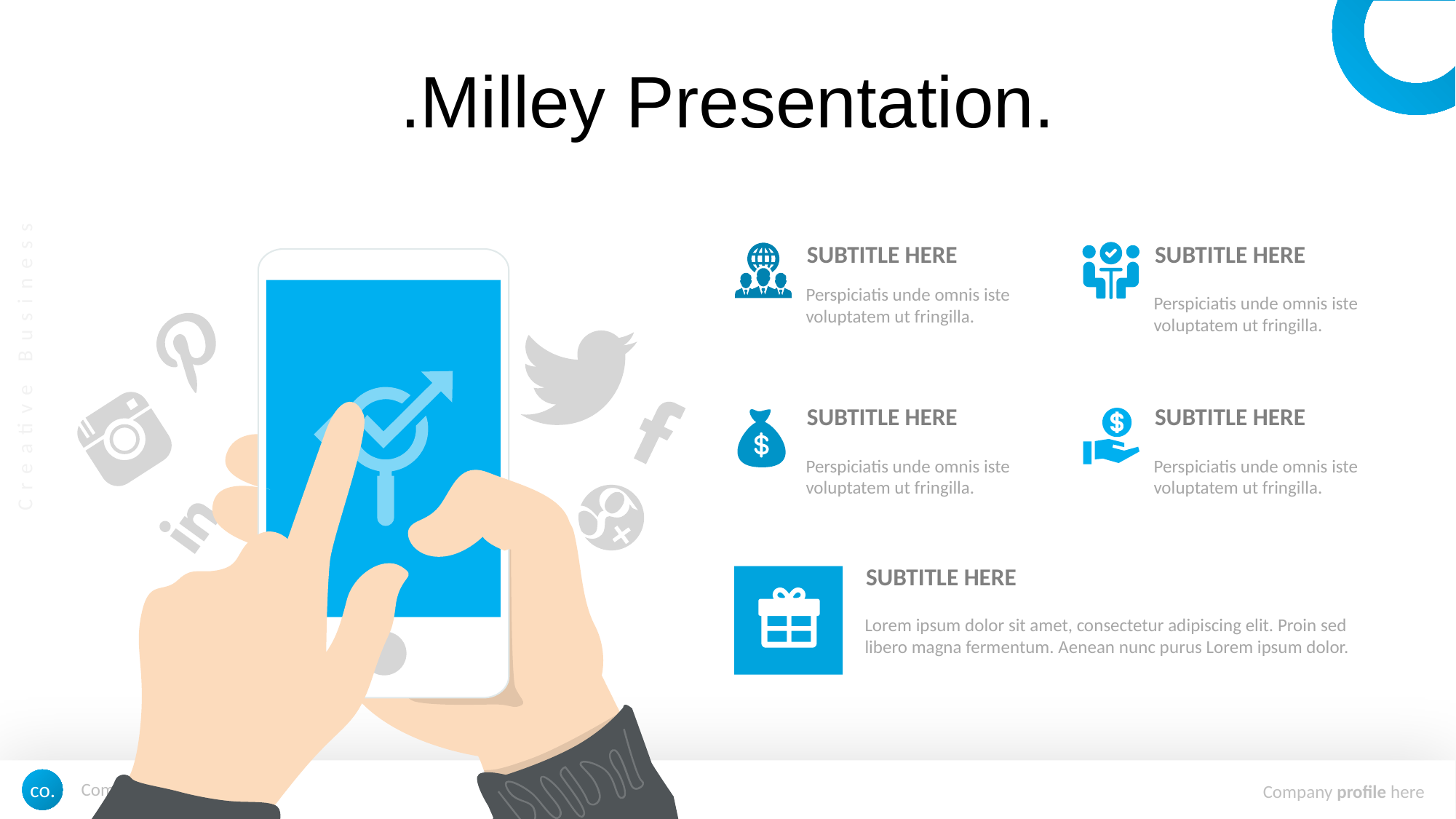

.Milley Presentation.
SUBTITLE HERE
SUBTITLE HERE

Perspiciatis unde omnis iste voluptatem ut fringilla.
Perspiciatis unde omnis iste voluptatem ut fringilla.

SUBTITLE HERE
SUBTITLE HERE

Perspiciatis unde omnis iste voluptatem ut fringilla.
Perspiciatis unde omnis iste voluptatem ut fringilla.

SUBTITLE HERE

Lorem ipsum dolor sit amet, consectetur adipiscing elit. Proin sed libero magna fermentum. Aenean nunc purus Lorem ipsum dolor.